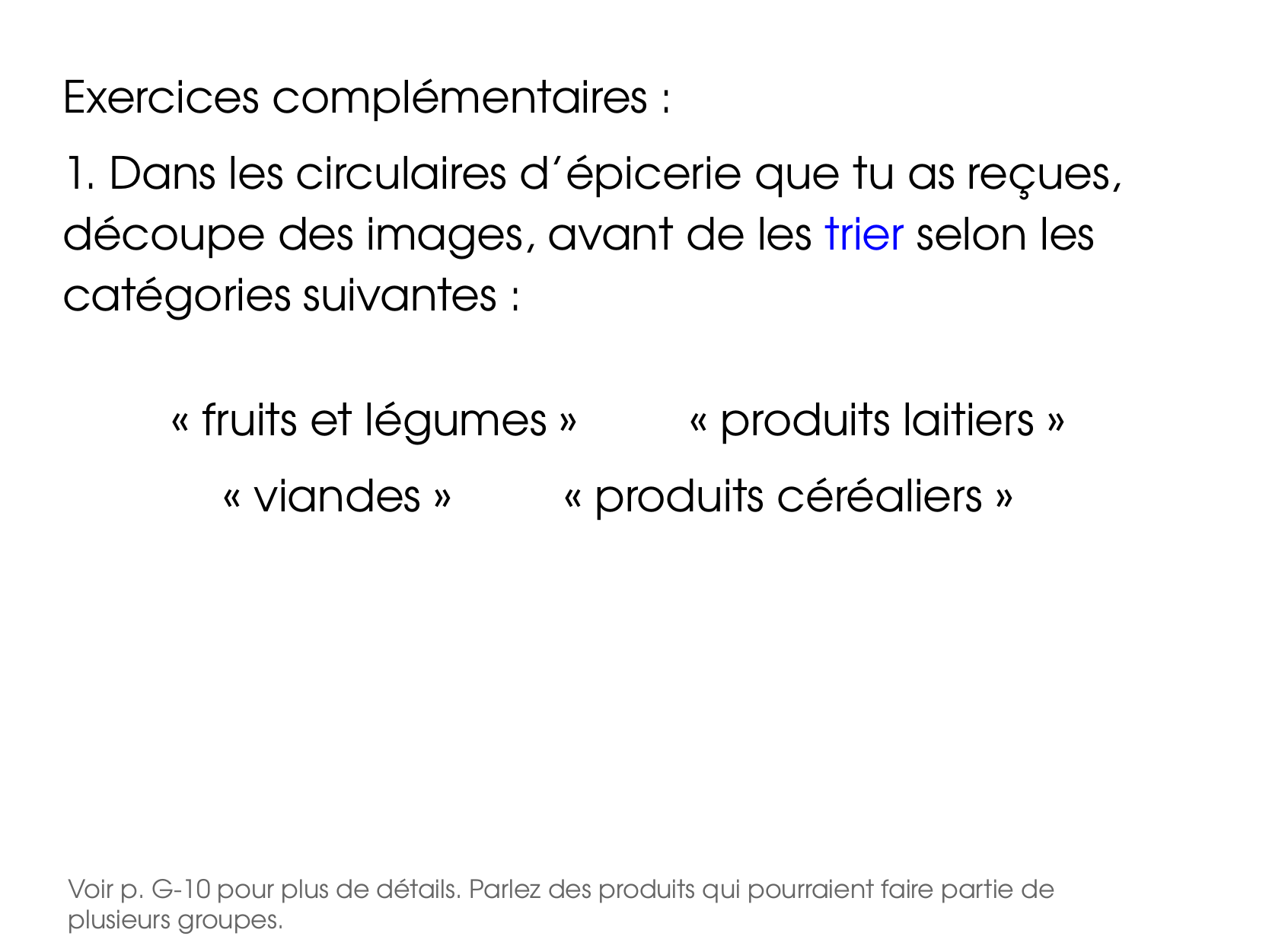

Exercices complémentaires :
1. Dans les circulaires d’épicerie que tu as reçues, découpe des images, avant de les trier selon les catégories suivantes :

« fruits et légumes »         « produits laitiers »
« viandes »         « produits céréaliers »
Voir p. G-10 pour plus de détails. Parlez des produits qui pourraient faire partie de plusieurs groupes.